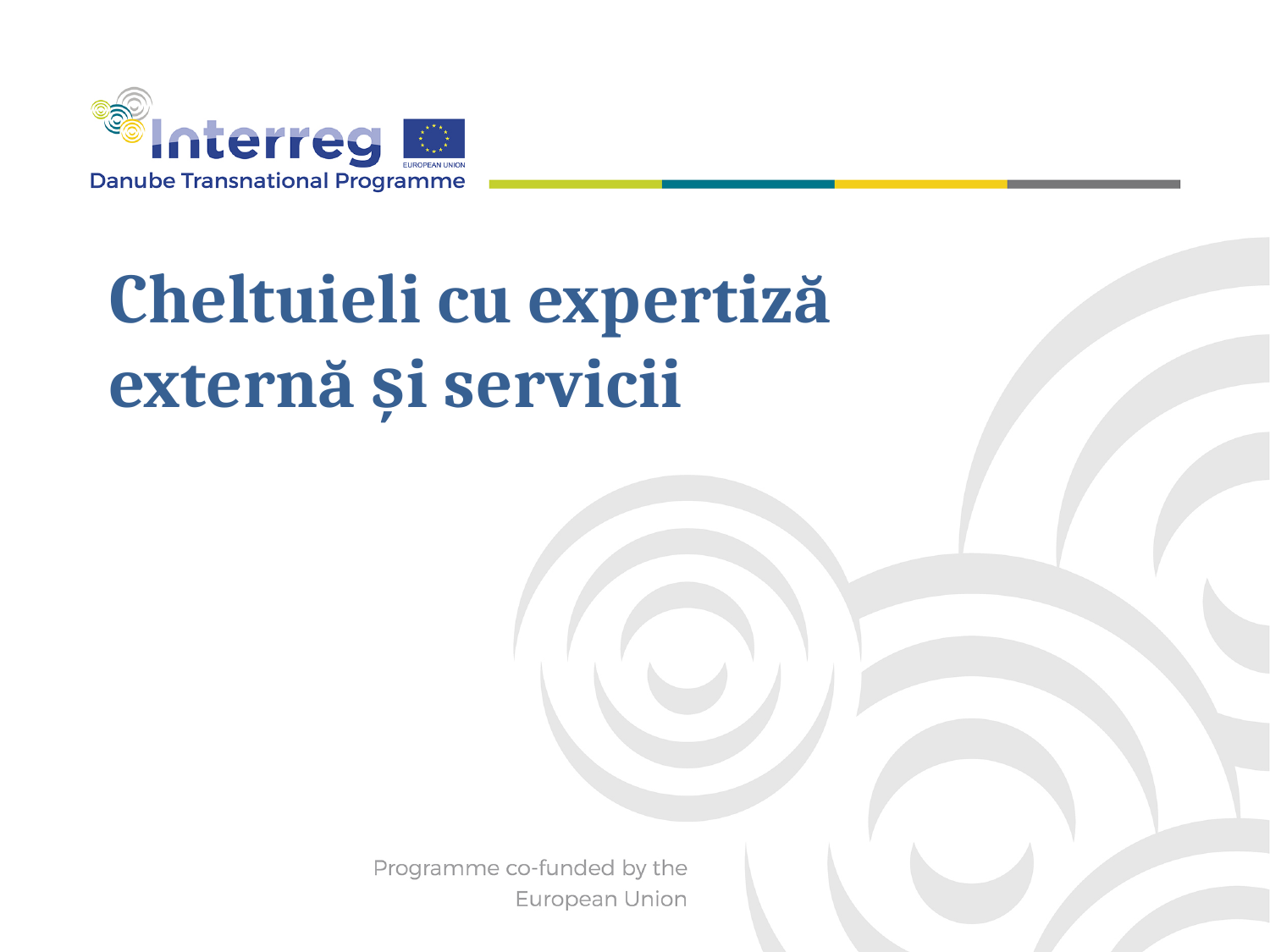

# Cheltuieli cu expertiză externă și servicii